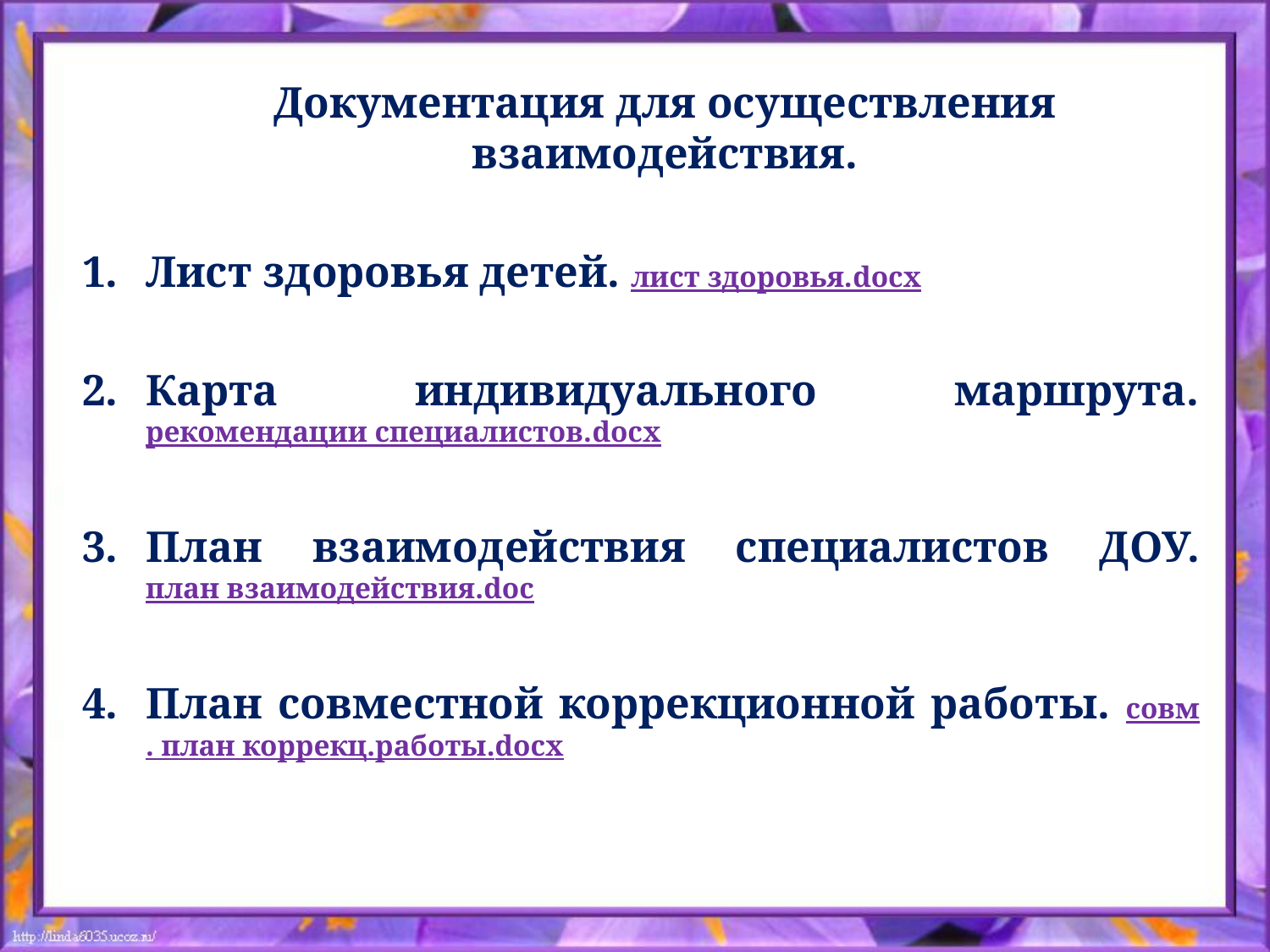

Документация для осуществления взаимодействия.

Лист здоровья детей. лист здоровья.docx

Карта индивидуального маршрута. рекомендации специалистов.docx

План взаимодействия специалистов ДОУ. план взаимодействия.doc

План совместной коррекционной работы. совм. план коррекц.работы.docx